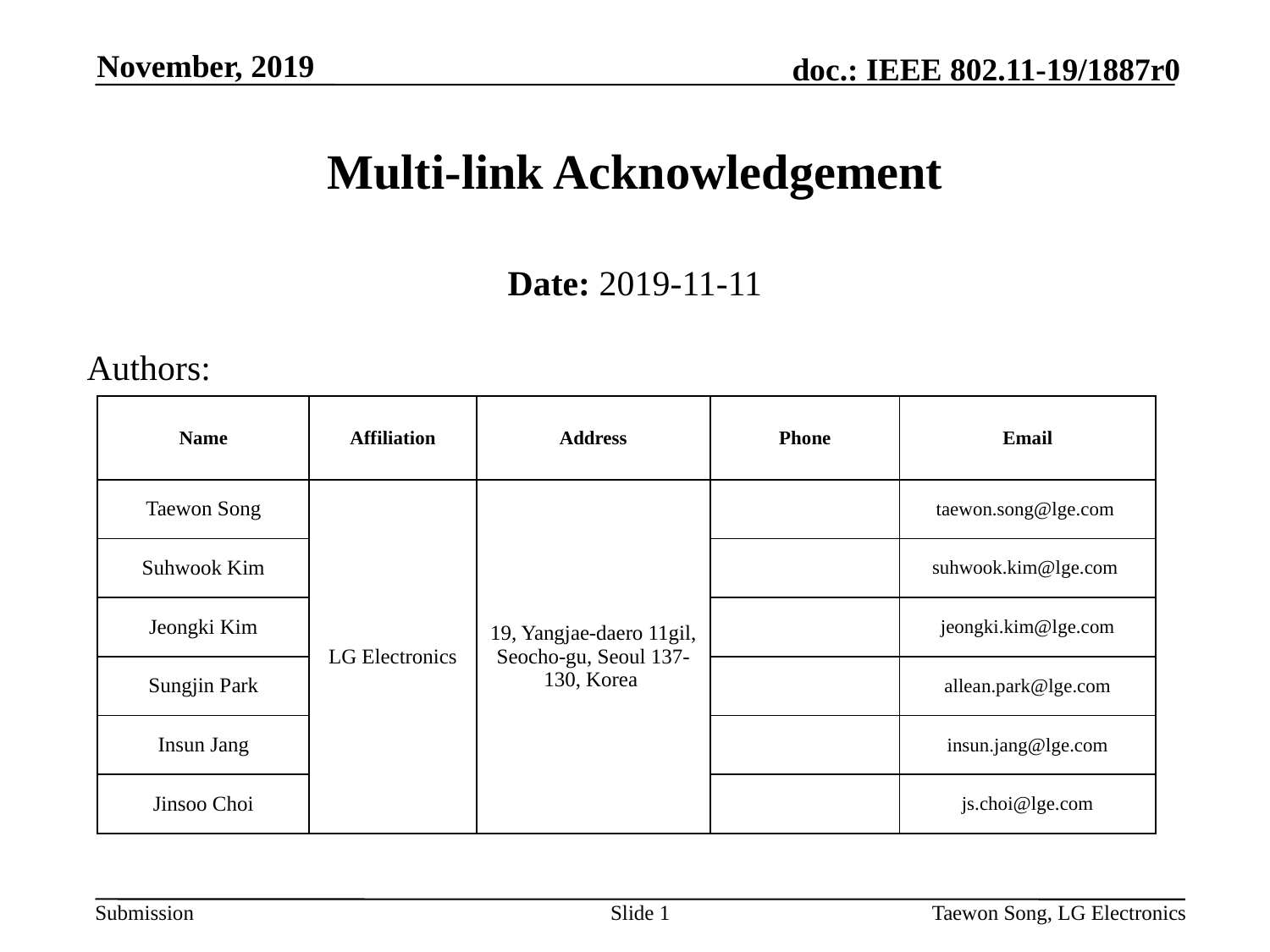

November, 2019
# Multi-link Acknowledgement
Date: 2019-11-11
Authors:
| Name | Affiliation | Address | Phone | Email |
| --- | --- | --- | --- | --- |
| Taewon Song | LG Electronics | 19, Yangjae-daero 11gil, Seocho-gu, Seoul 137-130, Korea |  | taewon.song@lge.com |
| Suhwook Kim |  |  |  | suhwook.kim@lge.com |
| Jeongki Kim |  |  |  | jeongki.kim@lge.com |
| Sungjin Park |  |  |  | allean.park@lge.com |
| Insun Jang |  |  |  | insun.jang@lge.com |
| Jinsoo Choi |  |  |  | js.choi@lge.com |
Slide 1
Taewon Song, LG Electronics